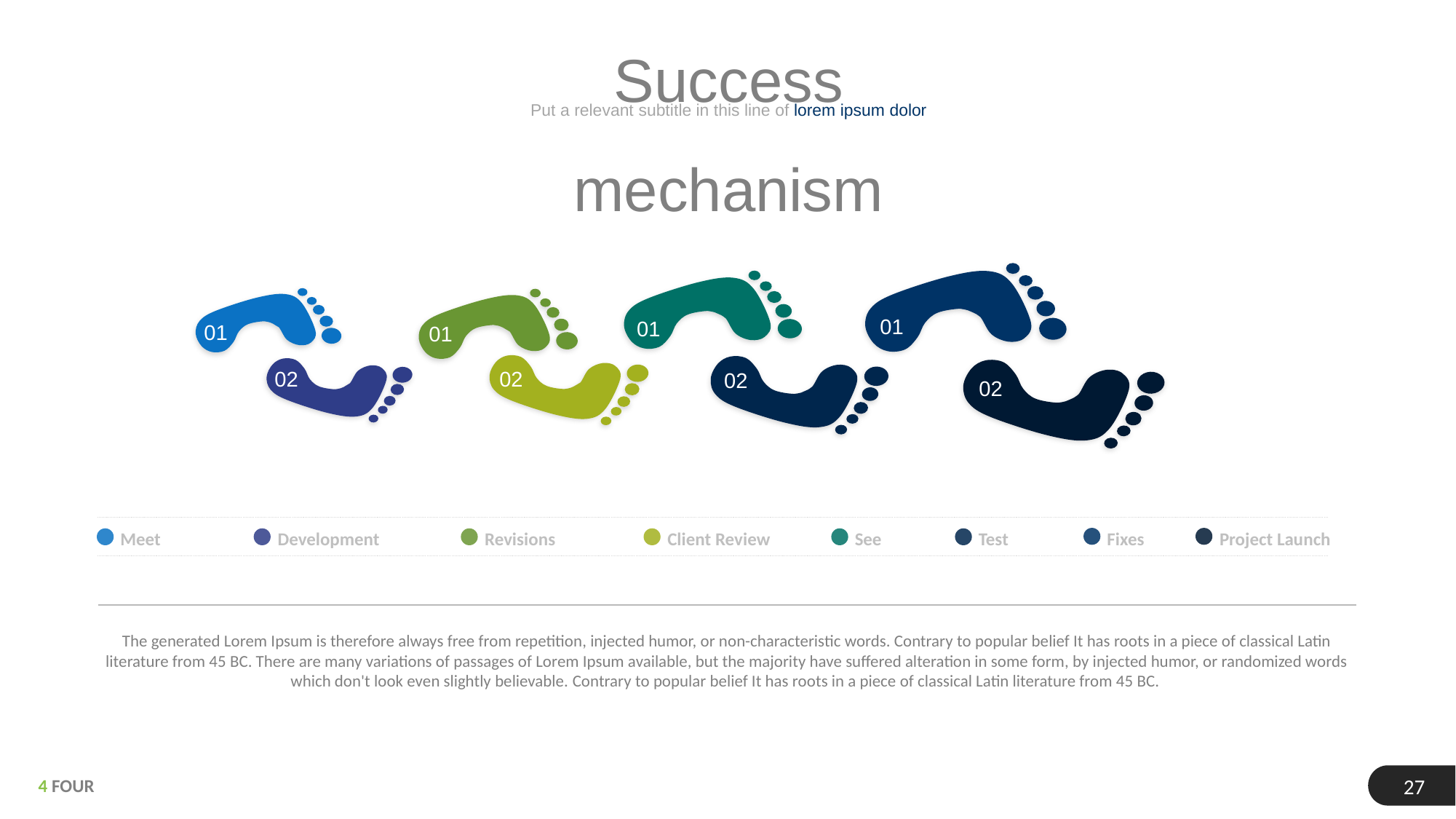

Success mechanism
Put a relevant subtitle in this line of lorem ipsum dolor

01
01

01
01
02
02
02
02
Fixes

Project Launch

Meet

Development

Revisions

Client Review

See

Test

The generated Lorem Ipsum is therefore always free from repetition, injected humor, or non-characteristic words. Contrary to popular belief It has roots in a piece of classical Latin literature from 45 BC. There are many variations of passages of Lorem Ipsum available, but the majority have suffered alteration in some form, by injected humor, or randomized words which don't look even slightly believable. Contrary to popular belief It has roots in a piece of classical Latin literature from 45 BC.
27